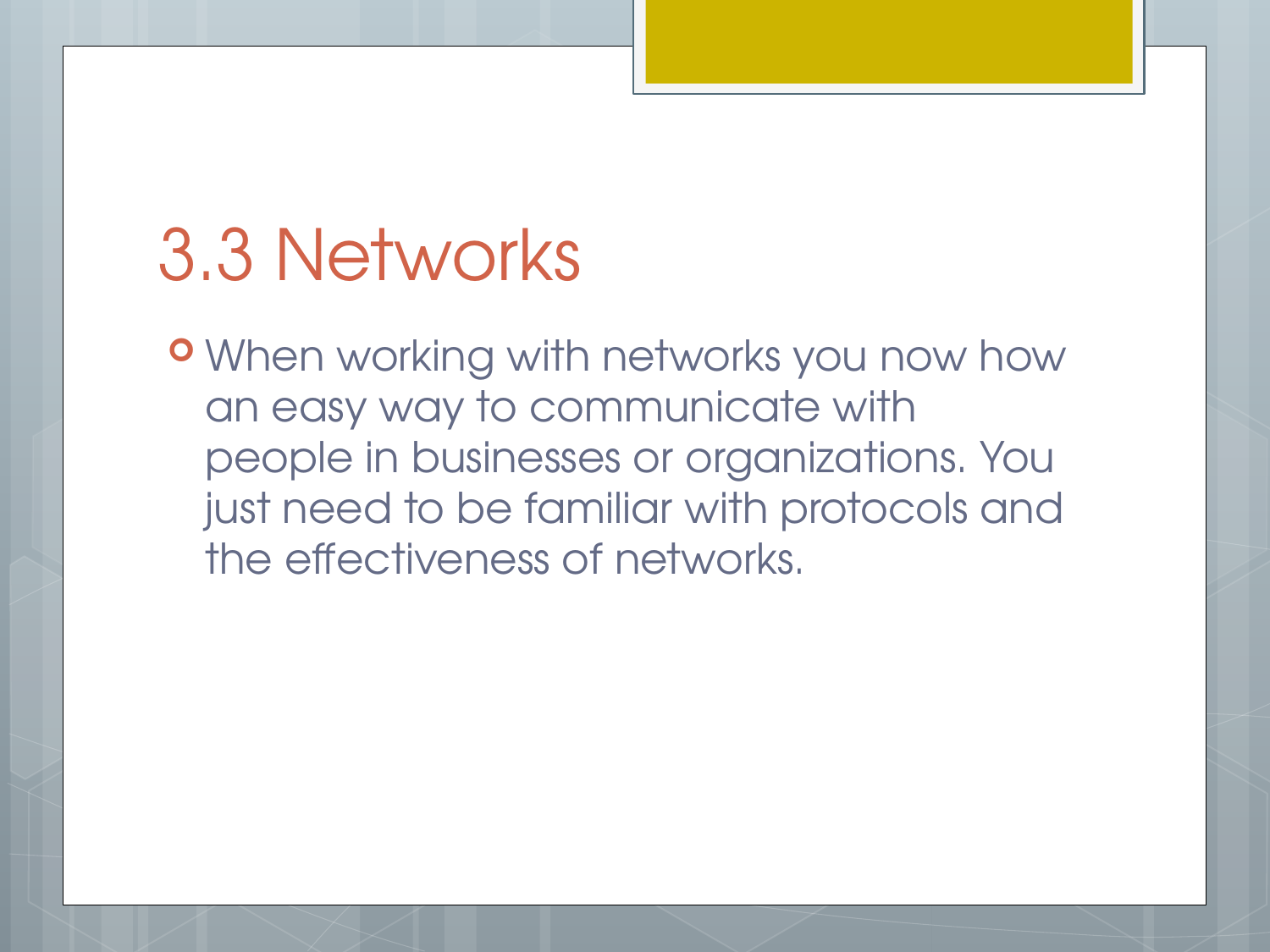

# 3.3 Networks
When working with networks you now how an easy way to communicate with people in businesses or organizations. You just need to be familiar with protocols and the effectiveness of networks.